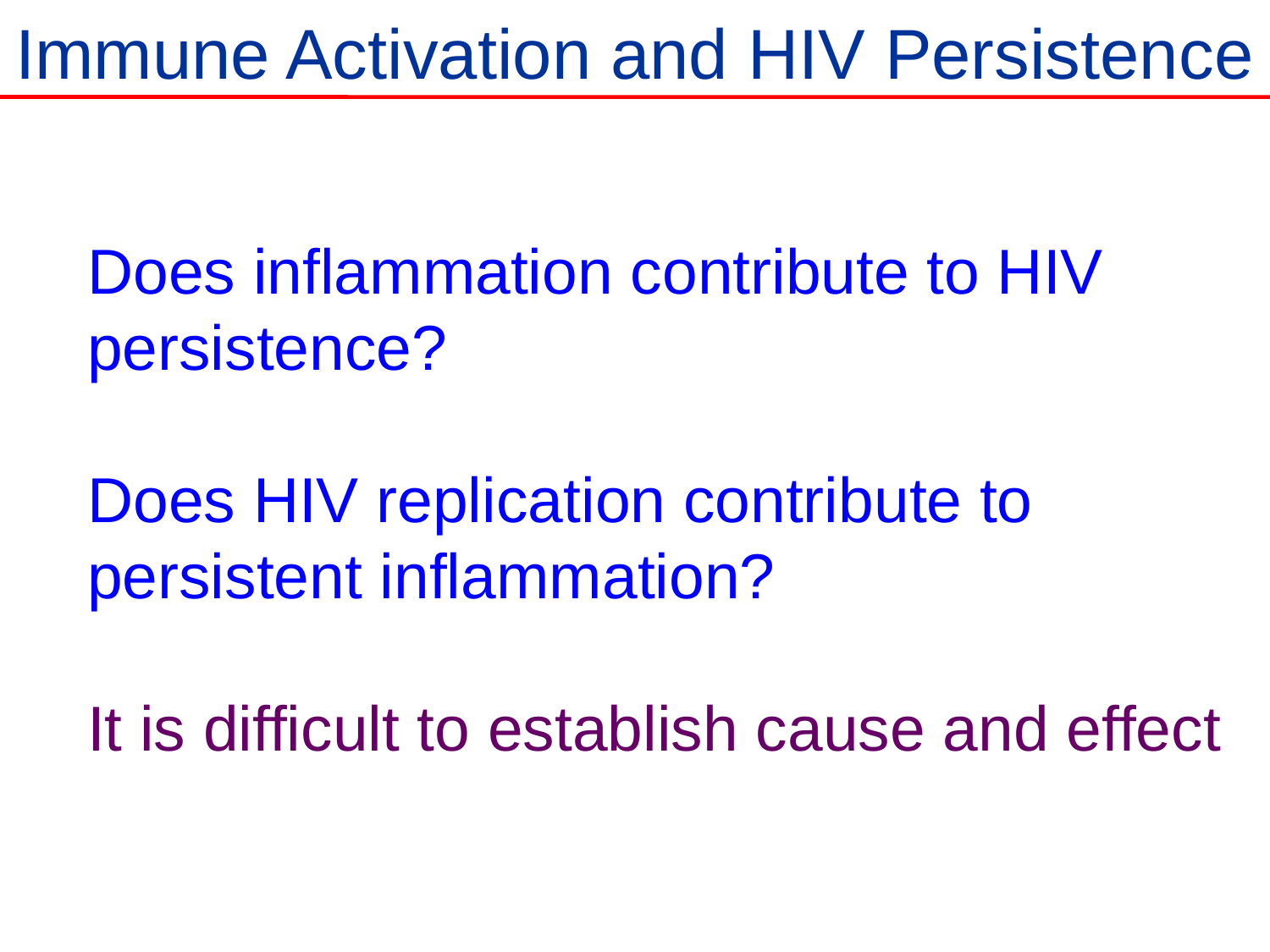

Immune Activation and HIV Persistence

Does inflammation contribute to HIV persistence?

Does HIV replication contribute to persistent inflammation?

It is difficult to establish cause and effect